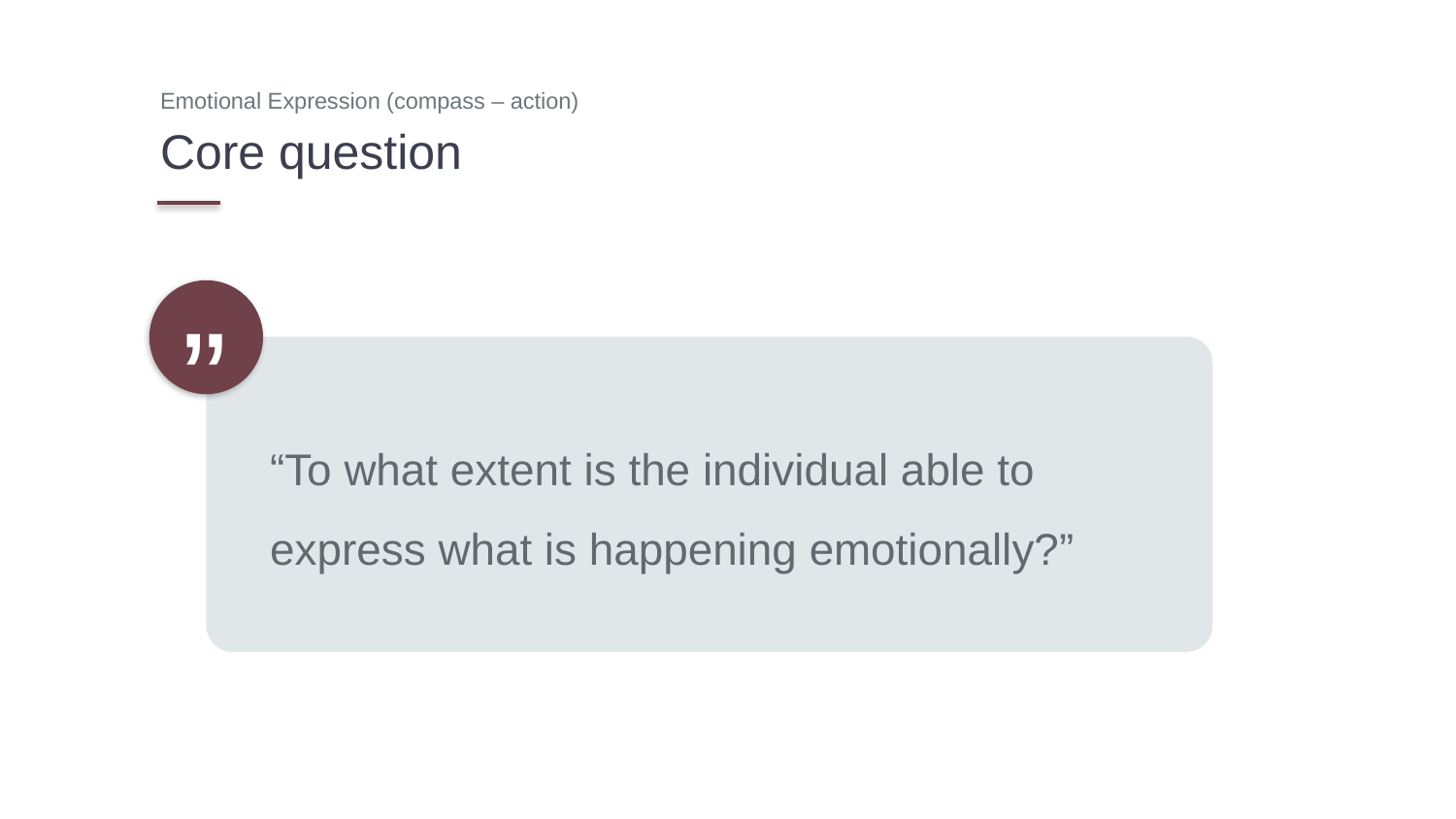

Emotional Expression (compass – action)
# Core question

”
“To what extent is the individual able to express what is happening emotionally?”